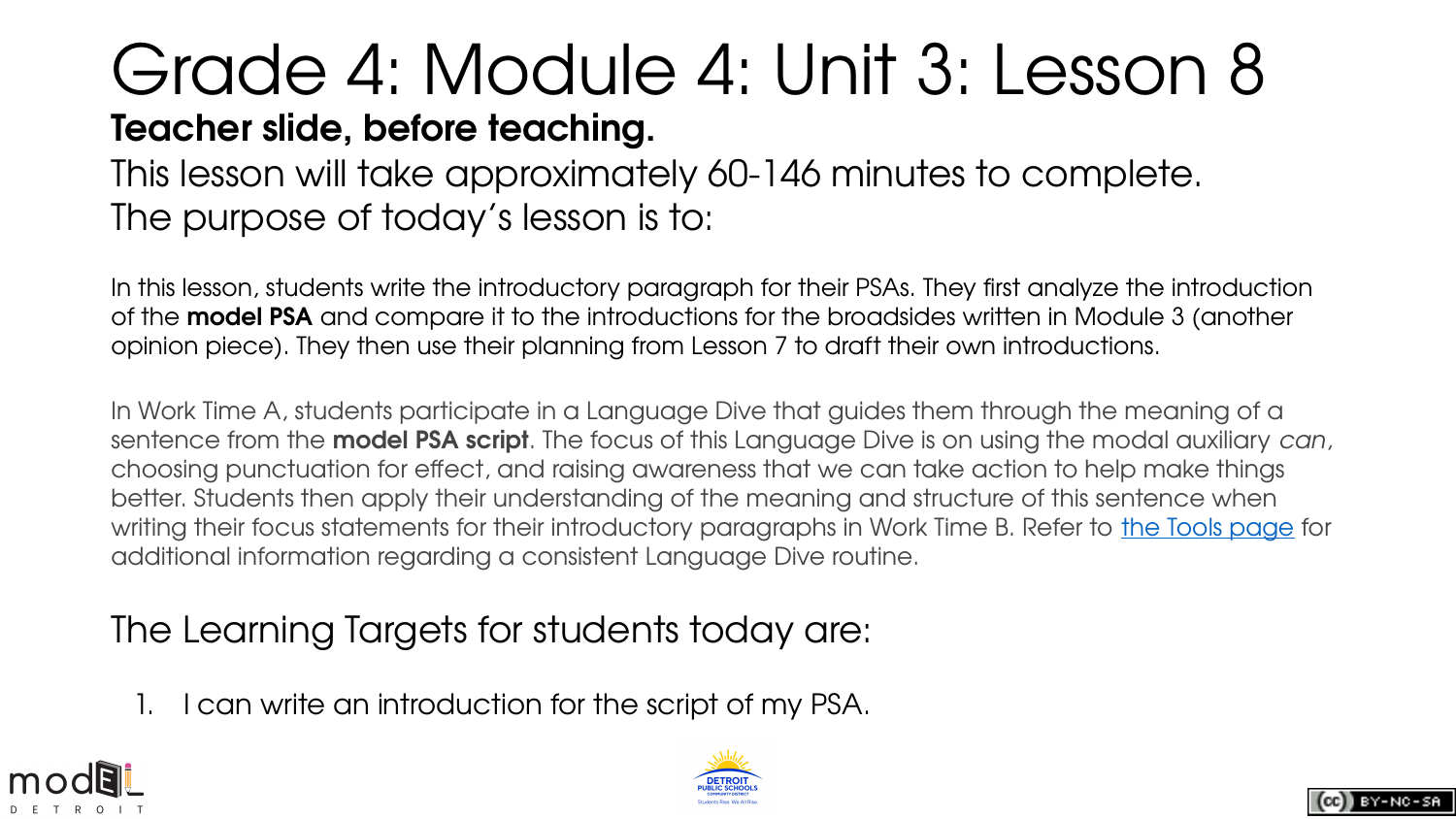

# Grade 4: Module 4: Unit 3: Lesson 8
Teacher slide, before teaching.
This lesson will take approximately 60-146 minutes to complete.
The purpose of today’s lesson is to:

In this lesson, students write the introductory paragraph for their PSAs. They first analyze the introduction of the model PSA and compare it to the introductions for the broadsides written in Module 3 (another opinion piece). They then use their planning from Lesson 7 to draft their own introductions.
In Work Time A, students participate in a Language Dive that guides them through the meaning of a sentence from the model PSA script. The focus of this Language Dive is on using the modal auxiliary can, choosing punctuation for effect, and raising awareness that we can take action to help make things better. Students then apply their understanding of the meaning and structure of this sentence when writing their focus statements for their introductory paragraphs in Work Time B. Refer to the Tools page for additional information regarding a consistent Language Dive routine.
The Learning Targets for students today are:
I can write an introduction for the script of my PSA.